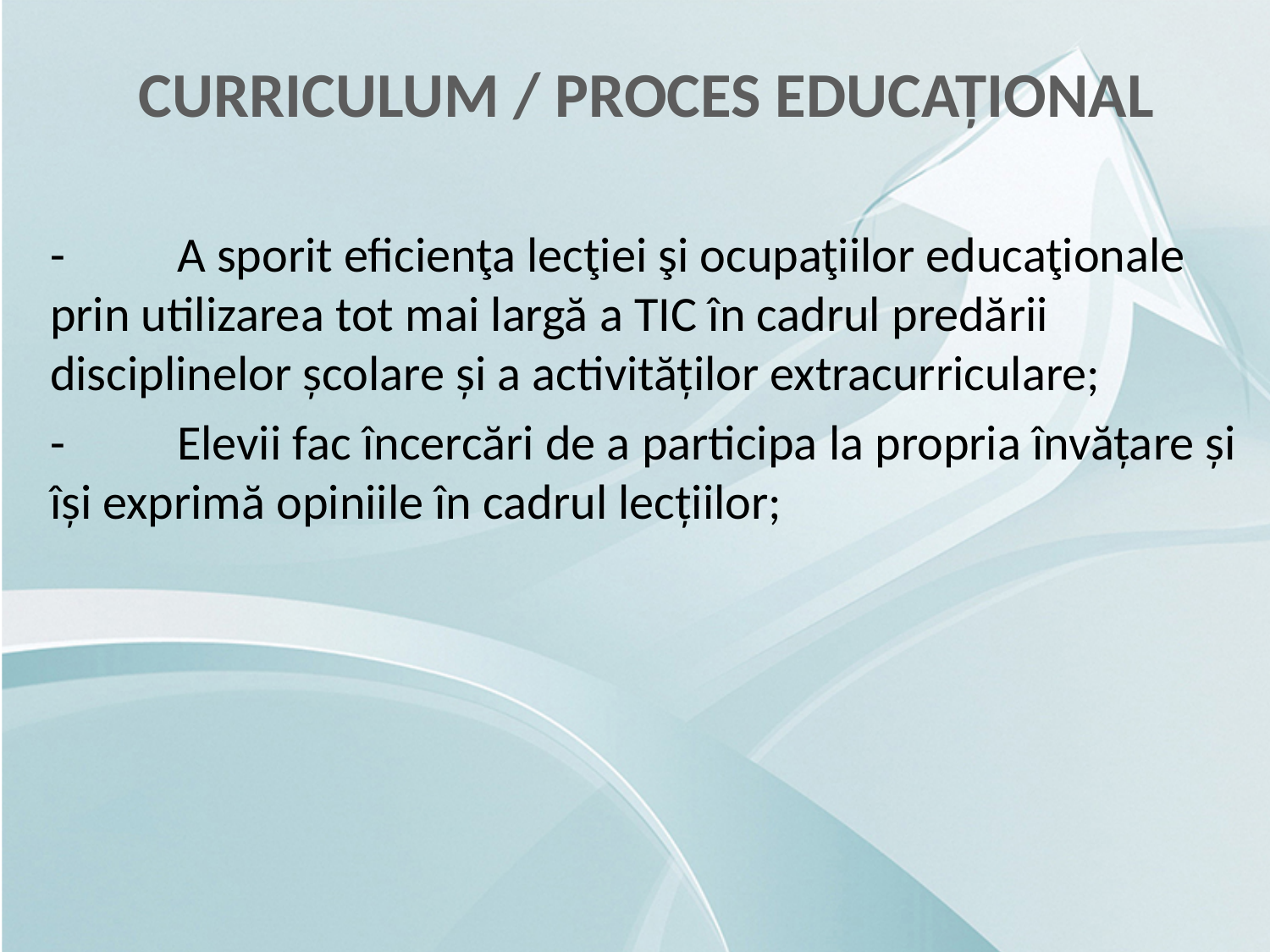

CURRICULUM / PROCES EDUCAȚIONAL
-	A sporit eficienţa lecţiei şi ocupaţiilor educaţionale  prin utilizarea tot mai largă a TIC în cadrul predării disciplinelor școlare și a activităților extracurriculare;
-	Elevii fac încercări de a participa la propria învățare și își exprimă opiniile în cadrul lecțiilor;